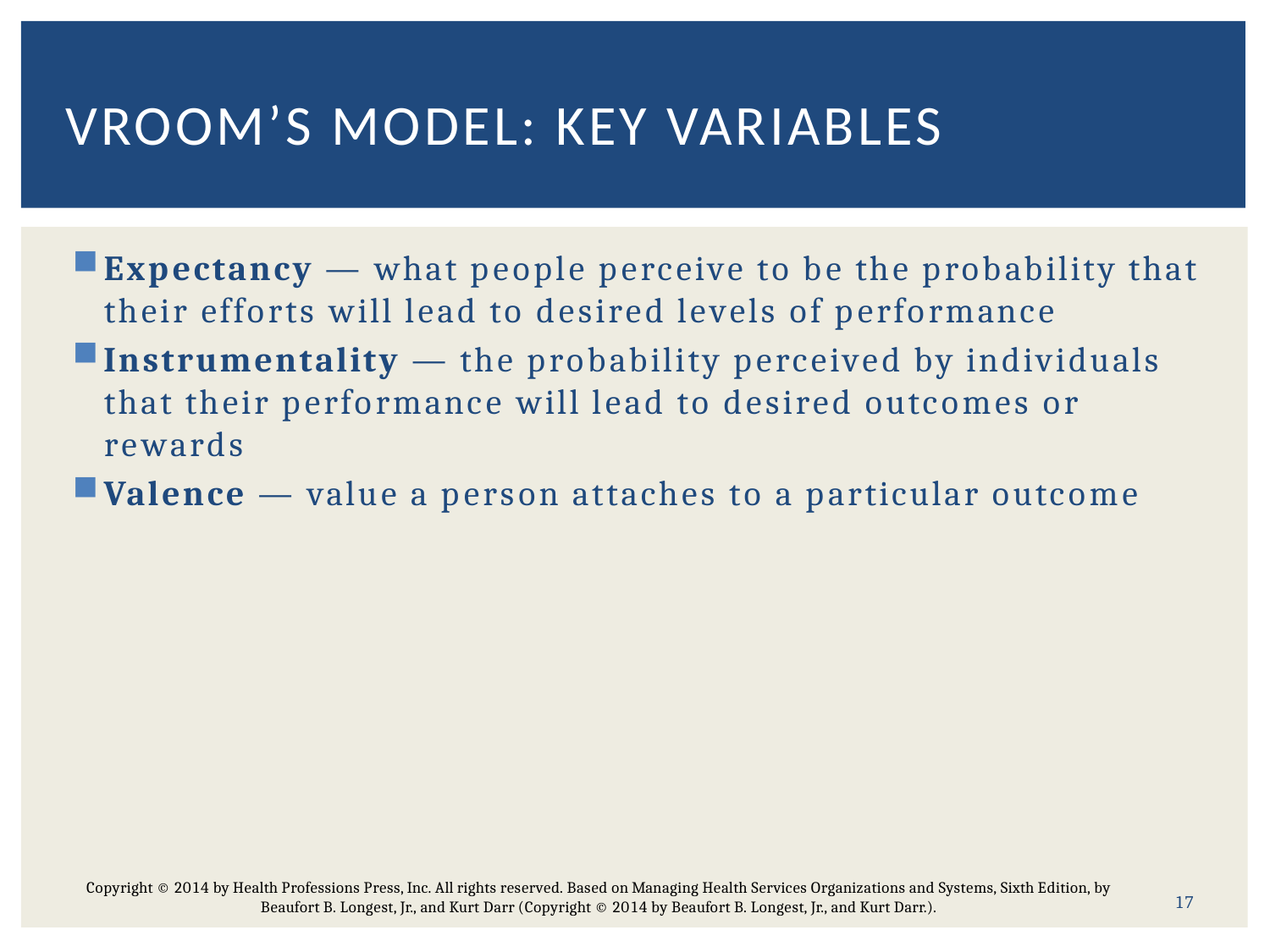

# Vroom’s Model: Key Variables
Expectancy — what people perceive to be the probability that their efforts will lead to desired levels of performance
Instrumentality — the probability perceived by individuals that their performance will lead to desired outcomes or rewards
Valence — value a person attaches to a particular outcome
17